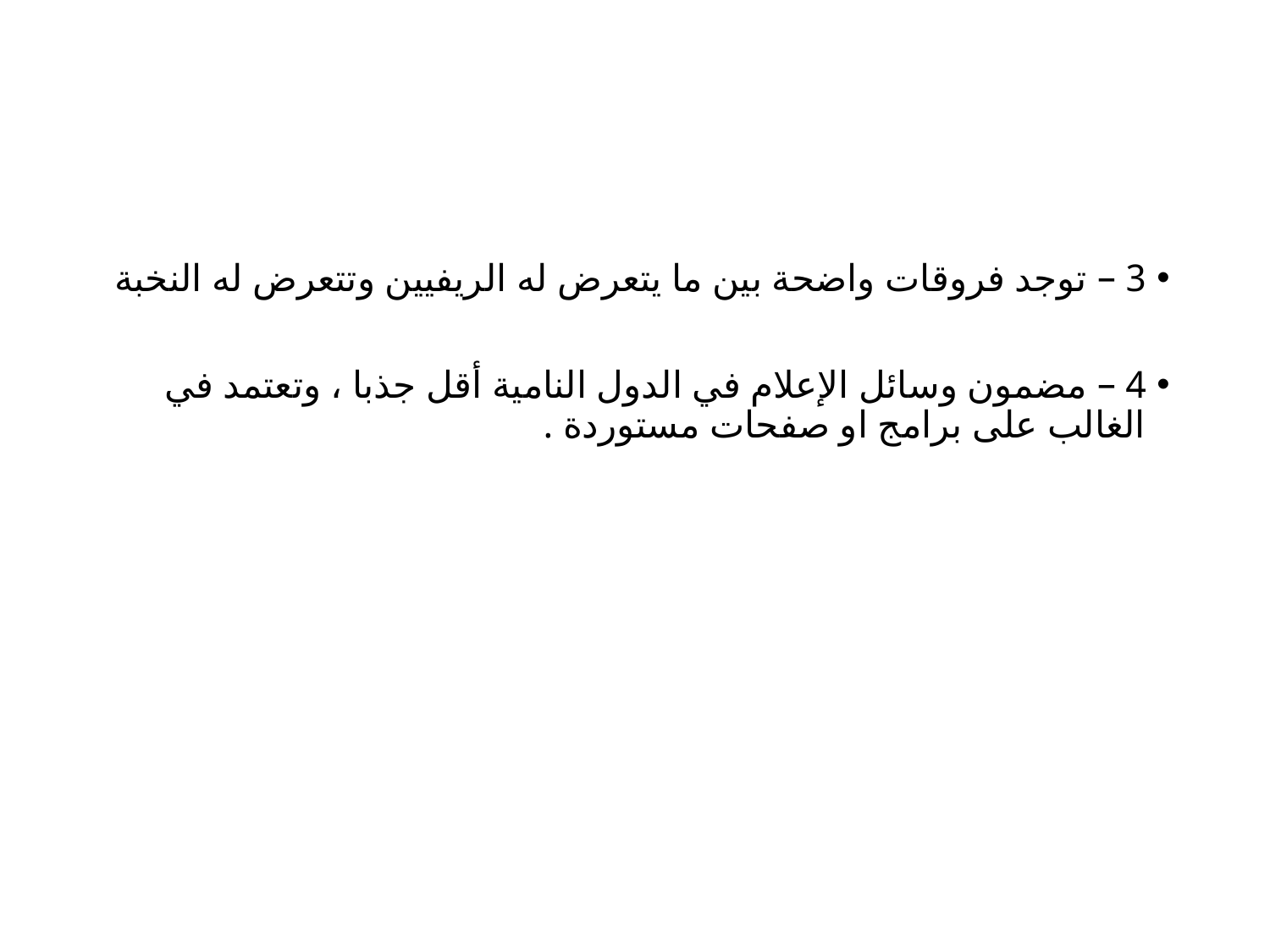

#
3 – توجد فروقات واضحة بين ما يتعرض له الريفيين وتتعرض له النخبة

4 – مضمون وسائل الإعلام في الدول النامية أقل جذبا ، وتعتمد في الغالب على برامج او صفحات مستوردة .